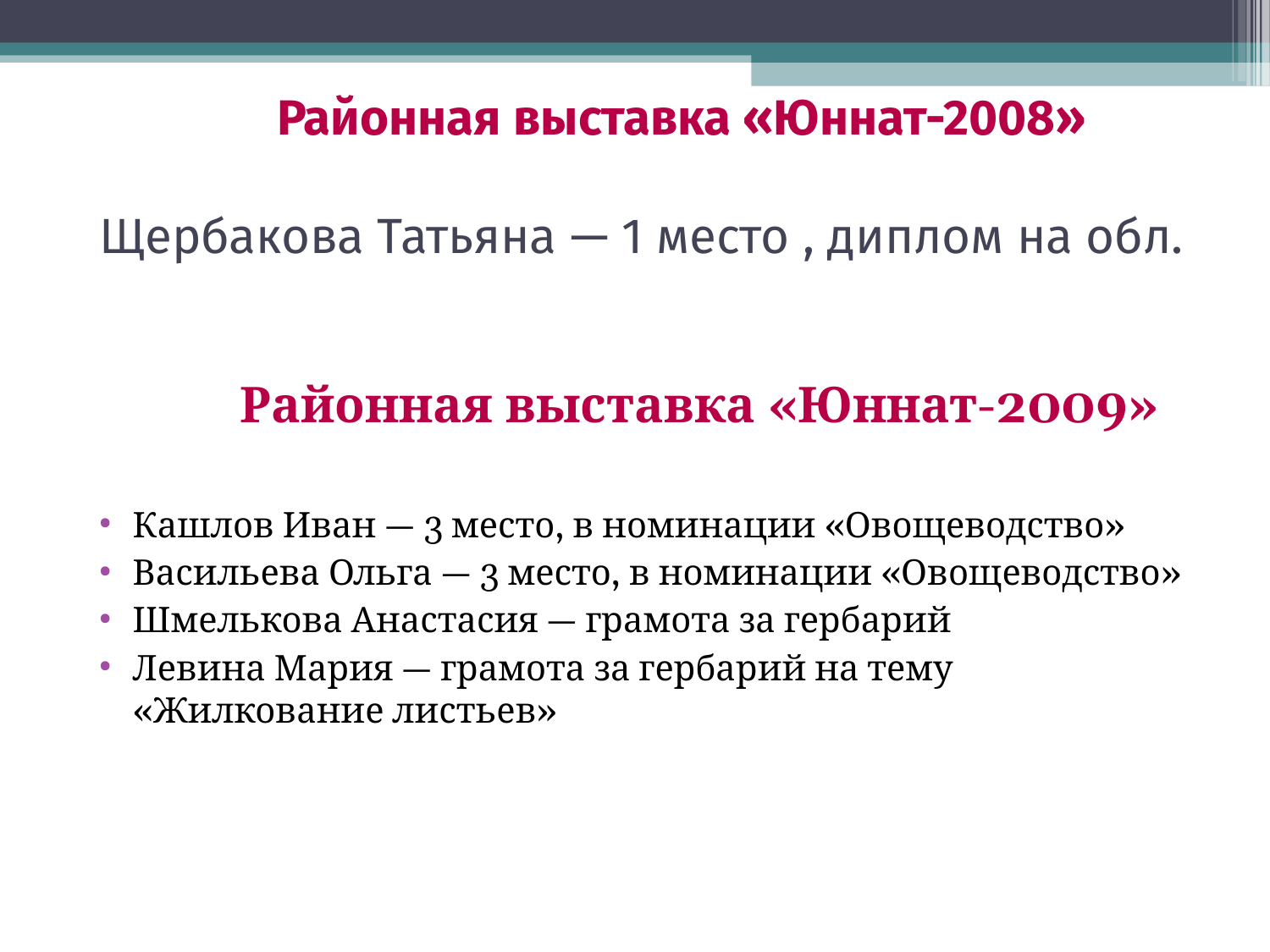

Районная выставка «Юннат-2008»
 
 Щербакова Татьяна — 1 место , диплом на обл.
        Районная выставка «Юннат-2009»

Кашлов Иван — 3 место, в номинации «Овощеводство»
Васильева Ольга — 3 место, в номинации «Овощеводство»
Шмелькова Анастасия — грамота за гербарий
Левина Мария — грамота за гербарий на тему «Жилкование листьев»